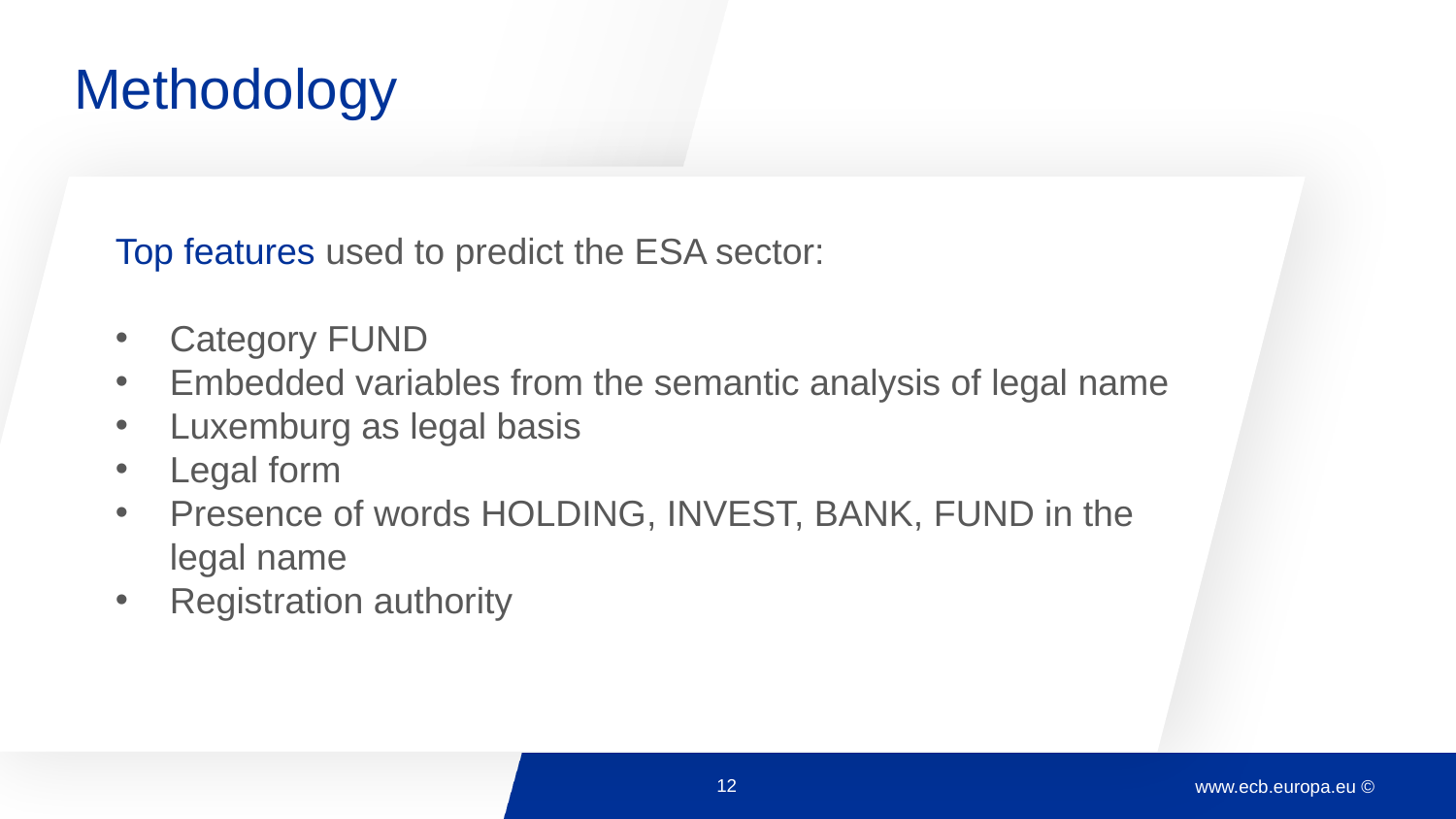

# Methodology
Top features used to predict the ESA sector:

Category FUND
Embedded variables from the semantic analysis of legal name
Luxemburg as legal basis
Legal form
Presence of words HOLDING, INVEST, BANK, FUND in the legal name
Registration authority

12